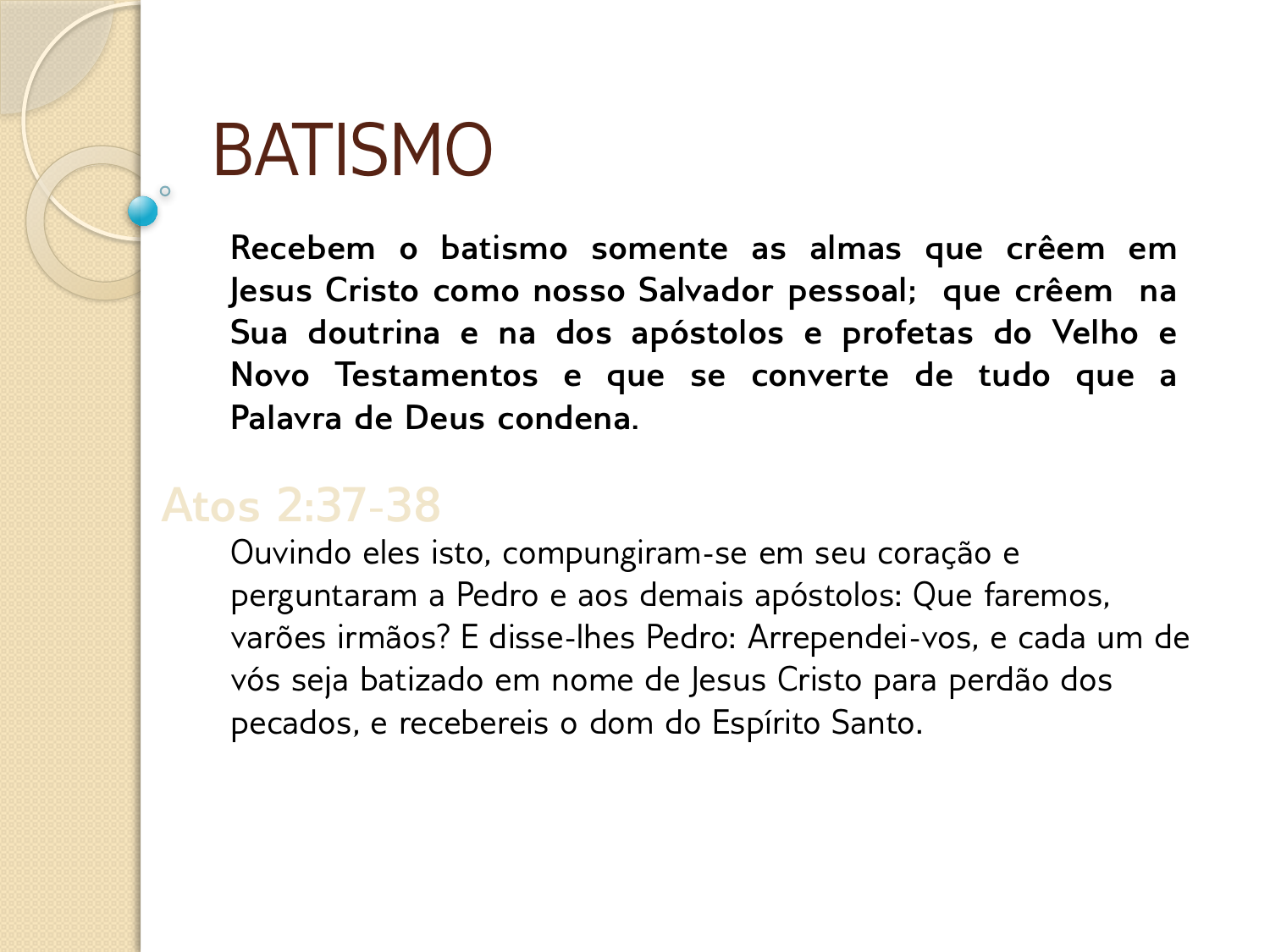

BATISMO
Recebem o batismo somente as almas que crêem em Jesus Cristo como nosso Salvador pessoal;  que crêem  na Sua doutrina e na dos apóstolos e profetas do Velho e Novo Testamentos e que se converte de tudo que a Palavra de Deus condena.
Atos 2:37-38
Ouvindo eles isto, compungiram-se em seu coração e perguntaram a Pedro e aos demais apóstolos: Que faremos, varões irmãos? E disse-lhes Pedro: Arrependei-vos, e cada um de vós seja batizado em nome de Jesus Cristo para perdão dos pecados, e recebereis o dom do Espírito Santo.